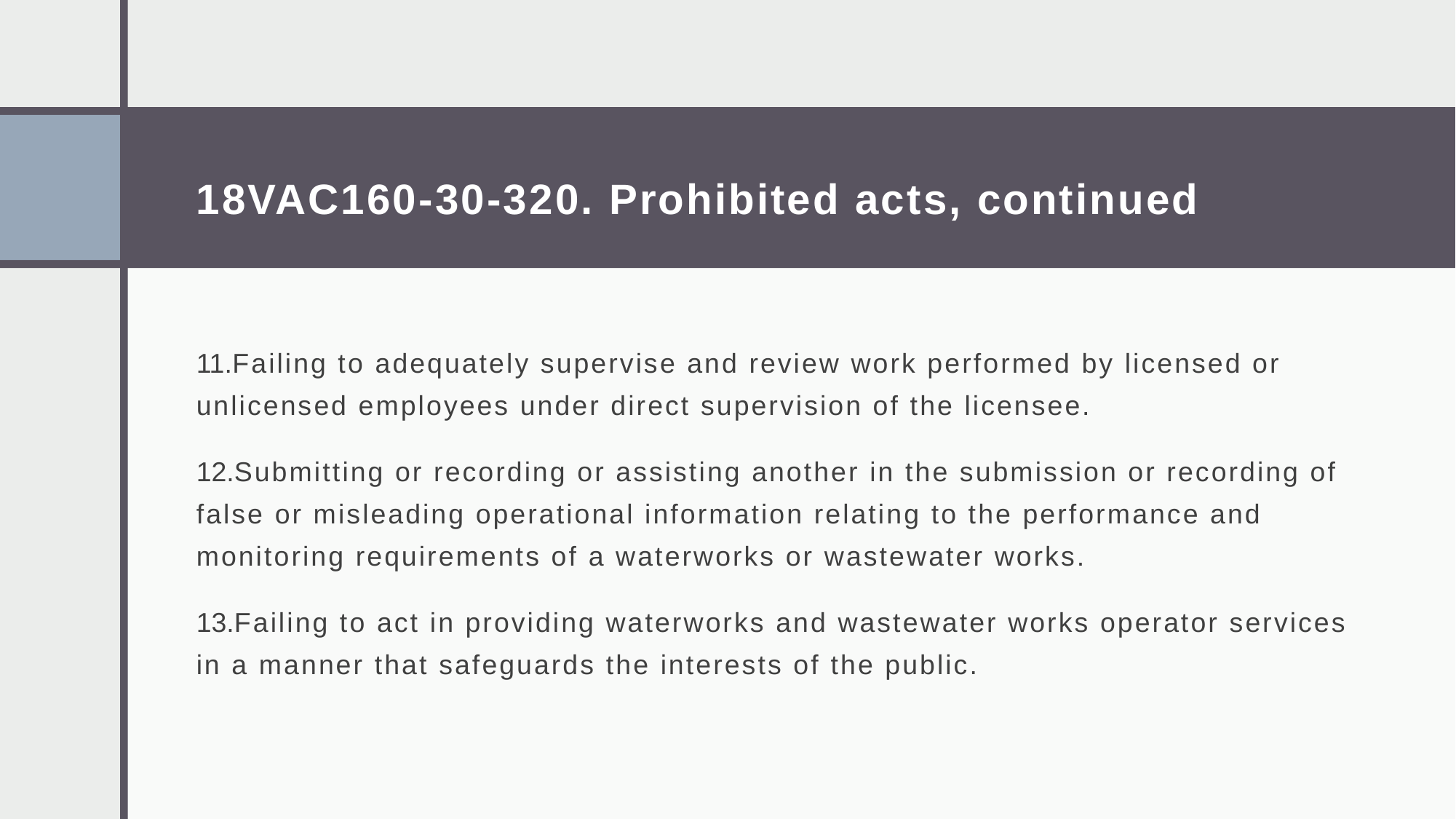

# 18VAC160-30-320. Prohibited acts, continued

Failing to adequately supervise and review work performed by licensed or unlicensed employees under direct supervision of the licensee.
Submitting or recording or assisting another in the submission or recording of false or misleading operational information relating to the performance and monitoring requirements of a waterworks or wastewater works.
Failing to act in providing waterworks and wastewater works operator services in a manner that safeguards the interests of the public.